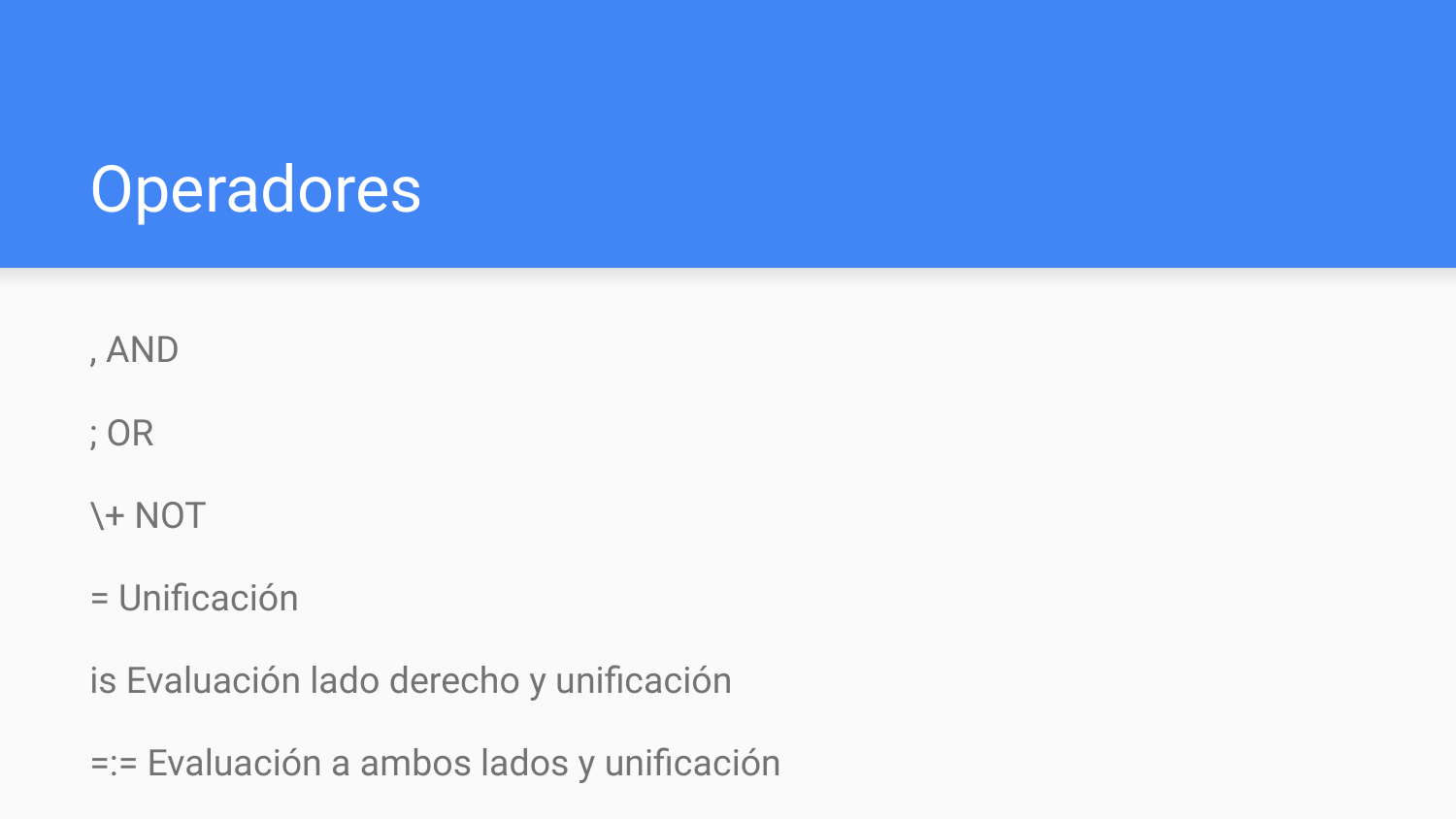

# Operadores
, AND
; OR
\+ NOT
= Unificación
is Evaluación lado derecho y unificación
=:= Evaluación a ambos lados y unificación